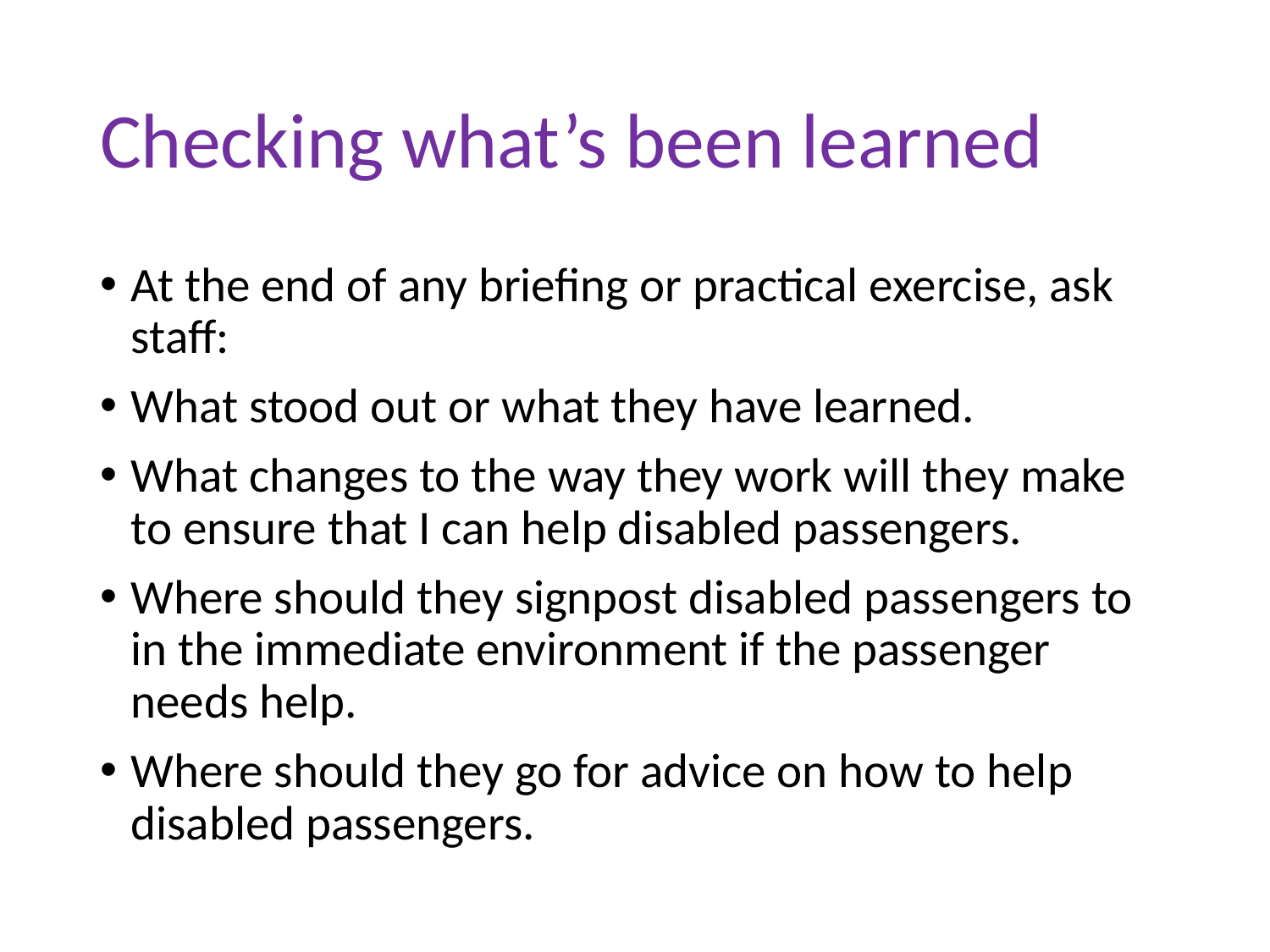

# Checking what’s been learned
At the end of any briefing or practical exercise, ask staff:
What stood out or what they have learned.
What changes to the way they work will they make to ensure that I can help disabled passengers.
Where should they signpost disabled passengers to in the immediate environment if the passenger needs help.
Where should they go for advice on how to help disabled passengers.